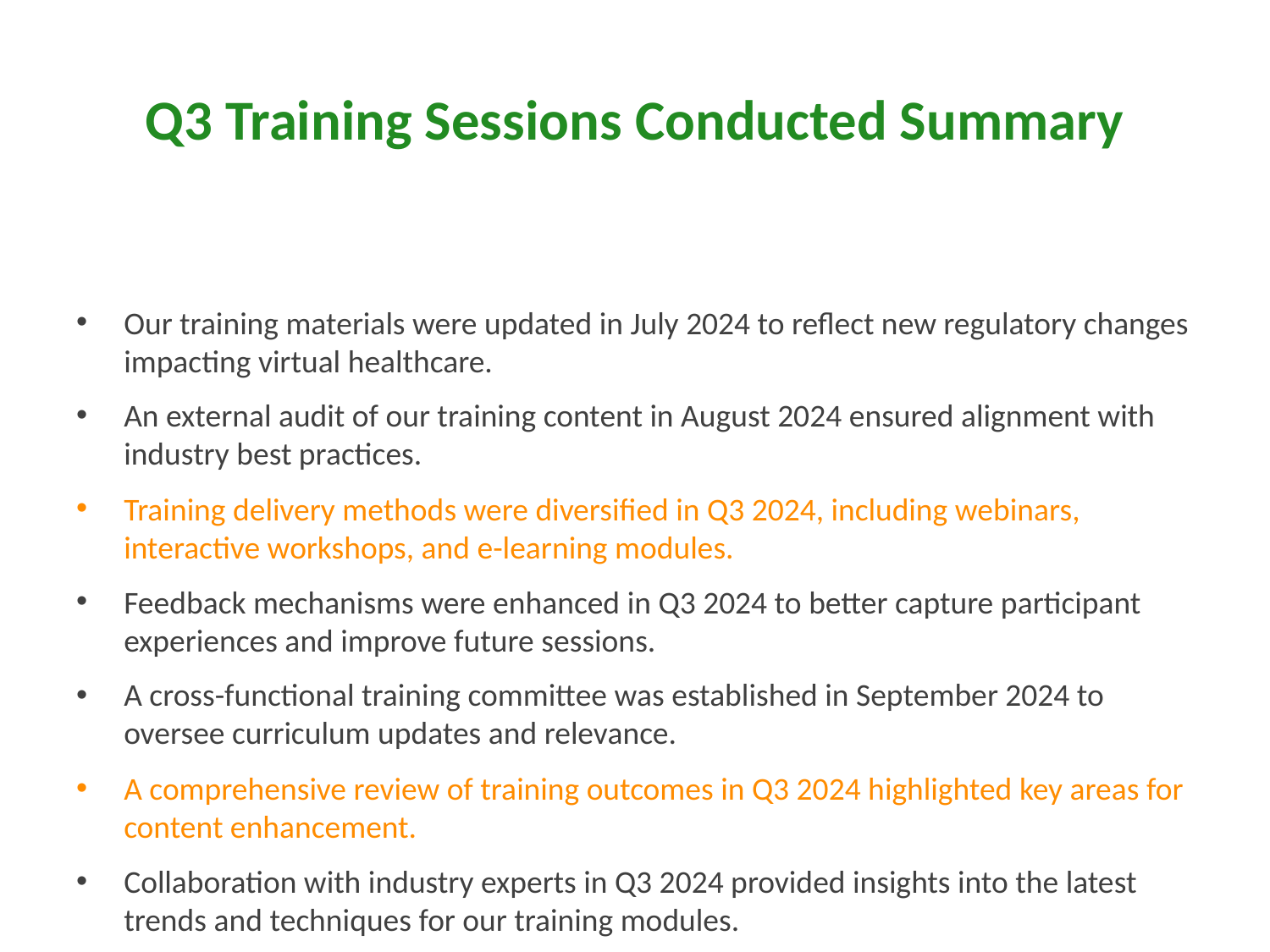

# Q3 Training Sessions Conducted Summary

Our training materials were updated in July 2024 to reflect new regulatory changes impacting virtual healthcare.
An external audit of our training content in August 2024 ensured alignment with industry best practices.
Training delivery methods were diversified in Q3 2024, including webinars, interactive workshops, and e-learning modules.
Feedback mechanisms were enhanced in Q3 2024 to better capture participant experiences and improve future sessions.
A cross-functional training committee was established in September 2024 to oversee curriculum updates and relevance.
A comprehensive review of training outcomes in Q3 2024 highlighted key areas for content enhancement.
Collaboration with industry experts in Q3 2024 provided insights into the latest trends and techniques for our training modules.